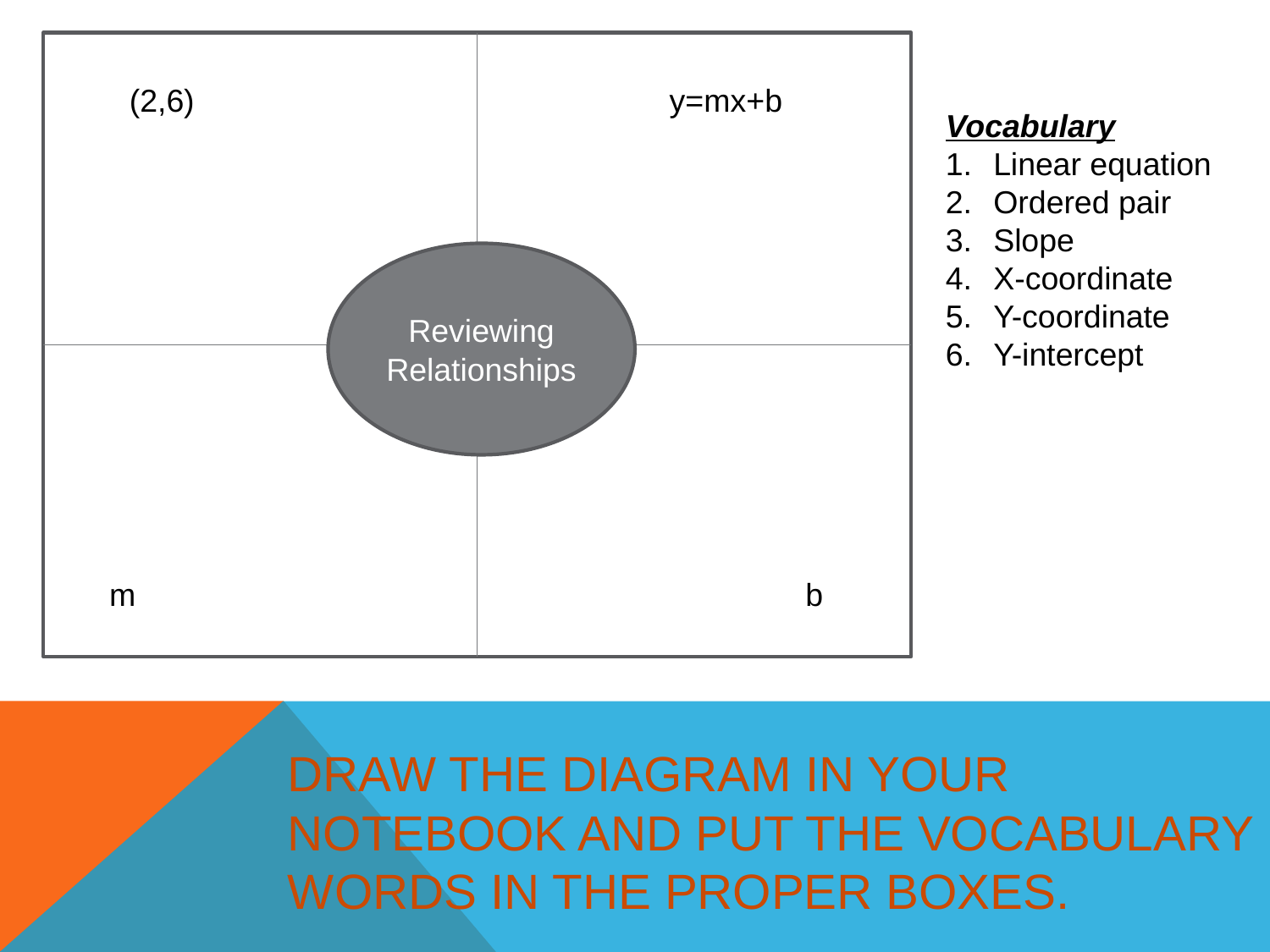

(2,6)
y=mx+b
Vocabulary
Linear equation
Ordered pair
Slope
X-coordinate
Y-coordinate
Y-intercept
Reviewing Relationships
m
b
# Draw the diagram in your notebook and put the vocabulary words in the proper boxes.